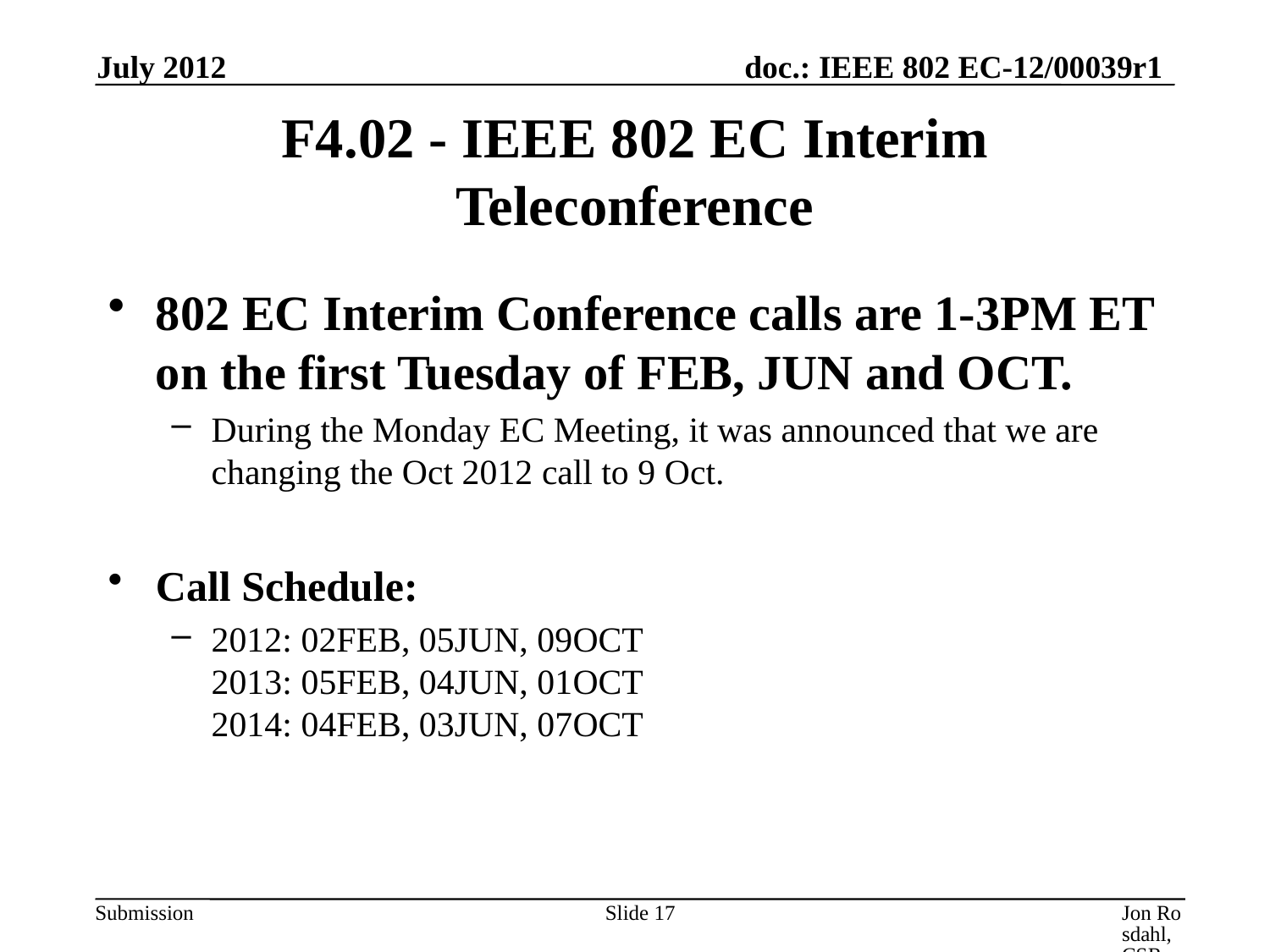

July 2012
# F4.02 - IEEE 802 EC Interim Teleconference
802 EC Interim Conference calls are 1-3PM ET on the first Tuesday of FEB, JUN and OCT.
During the Monday EC Meeting, it was announced that we are changing the Oct 2012 call to 9 Oct.

Call Schedule:
2012: 02FEB, 05JUN, 09OCT
2013: 05FEB, 04JUN, 01OCT
2014: 04FEB, 03JUN, 07OCT
Slide 17
Jon Rosdahl, CSR